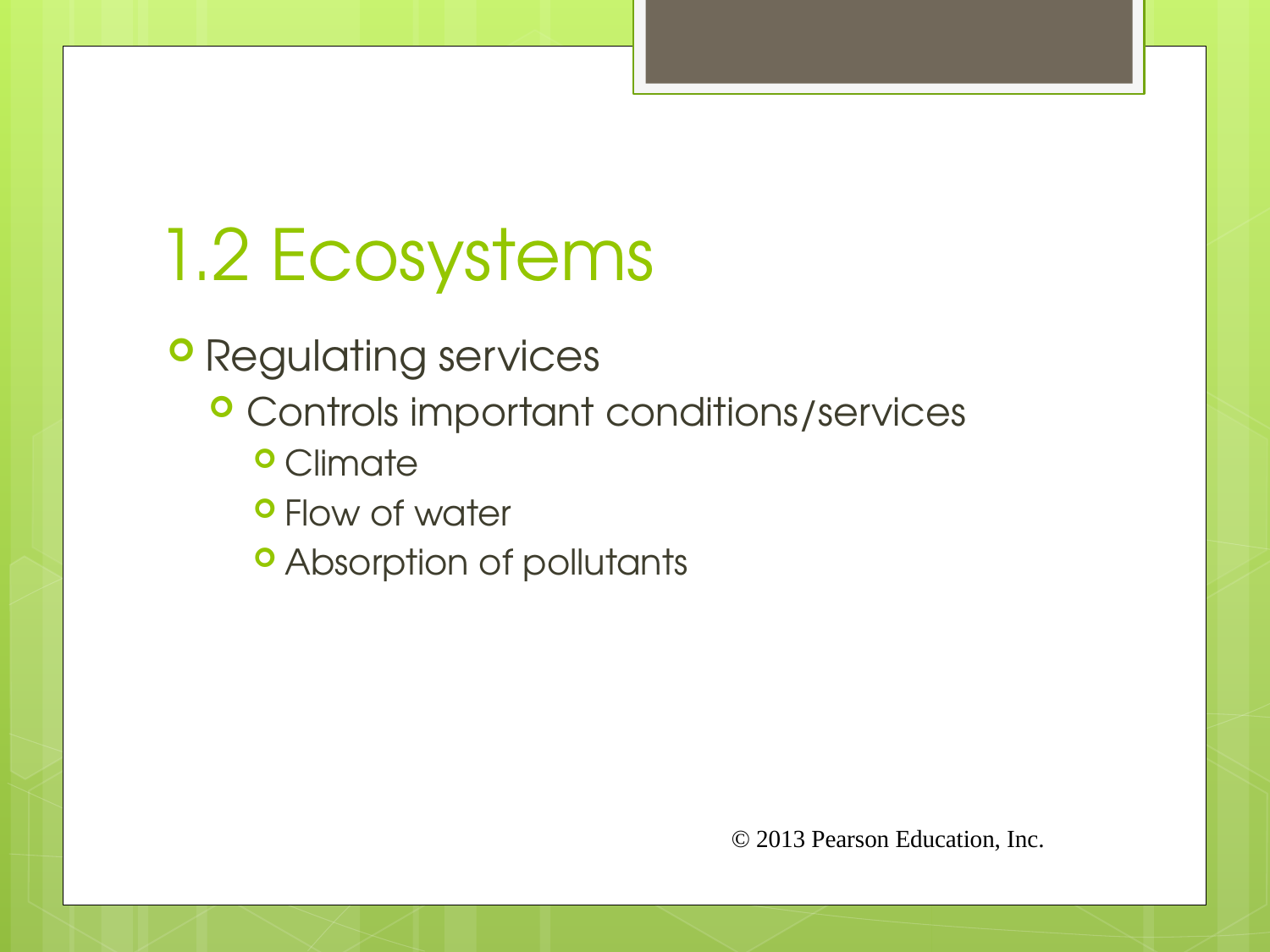

# 1.2 Ecosystems
Regulating services
Controls important conditions/services
Climate
Flow of water
Absorption of pollutants
© 2013 Pearson Education, Inc.